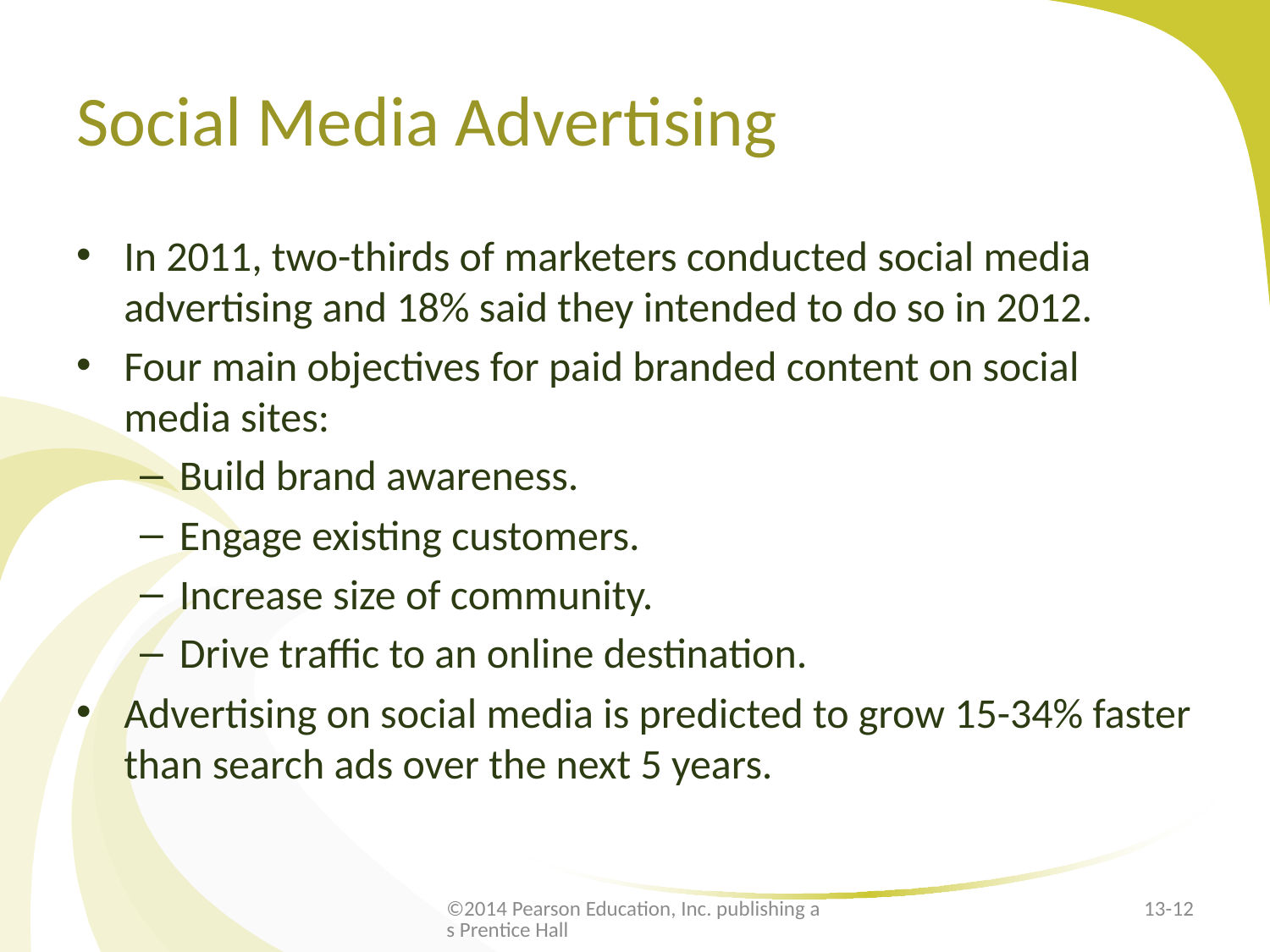

# Social Media Advertising
In 2011, two-thirds of marketers conducted social media advertising and 18% said they intended to do so in 2012.
Four main objectives for paid branded content on social media sites:
Build brand awareness.
Engage existing customers.
Increase size of community.
Drive traffic to an online destination.
Advertising on social media is predicted to grow 15-34% faster than search ads over the next 5 years.

©2014 Pearson Education, Inc. publishing as Prentice Hall
13-12